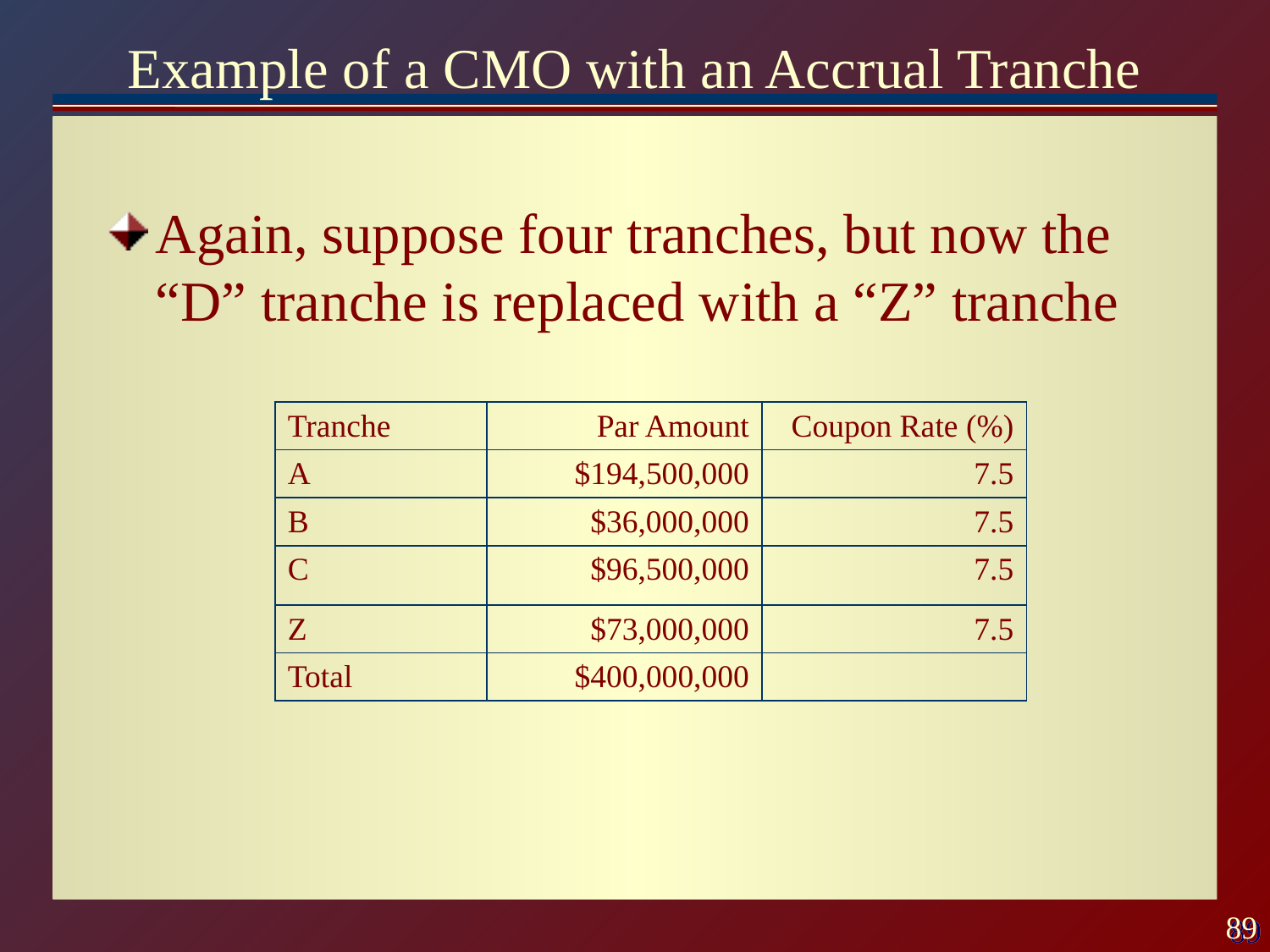

# Example of a CMO with an Accrual Tranche
Again, suppose four tranches, but now the “D” tranche is replaced with a “Z” tranche
| Tranche | Par Amount | Coupon Rate (%) |
| --- | --- | --- |
| A | $194,500,000 | 7.5 |
| B | $36,000,000 | 7.5 |
| C | $96,500,000 | 7.5 |
| Z | $73,000,000 | 7.5 |
| Total | $400,000,000 |  |